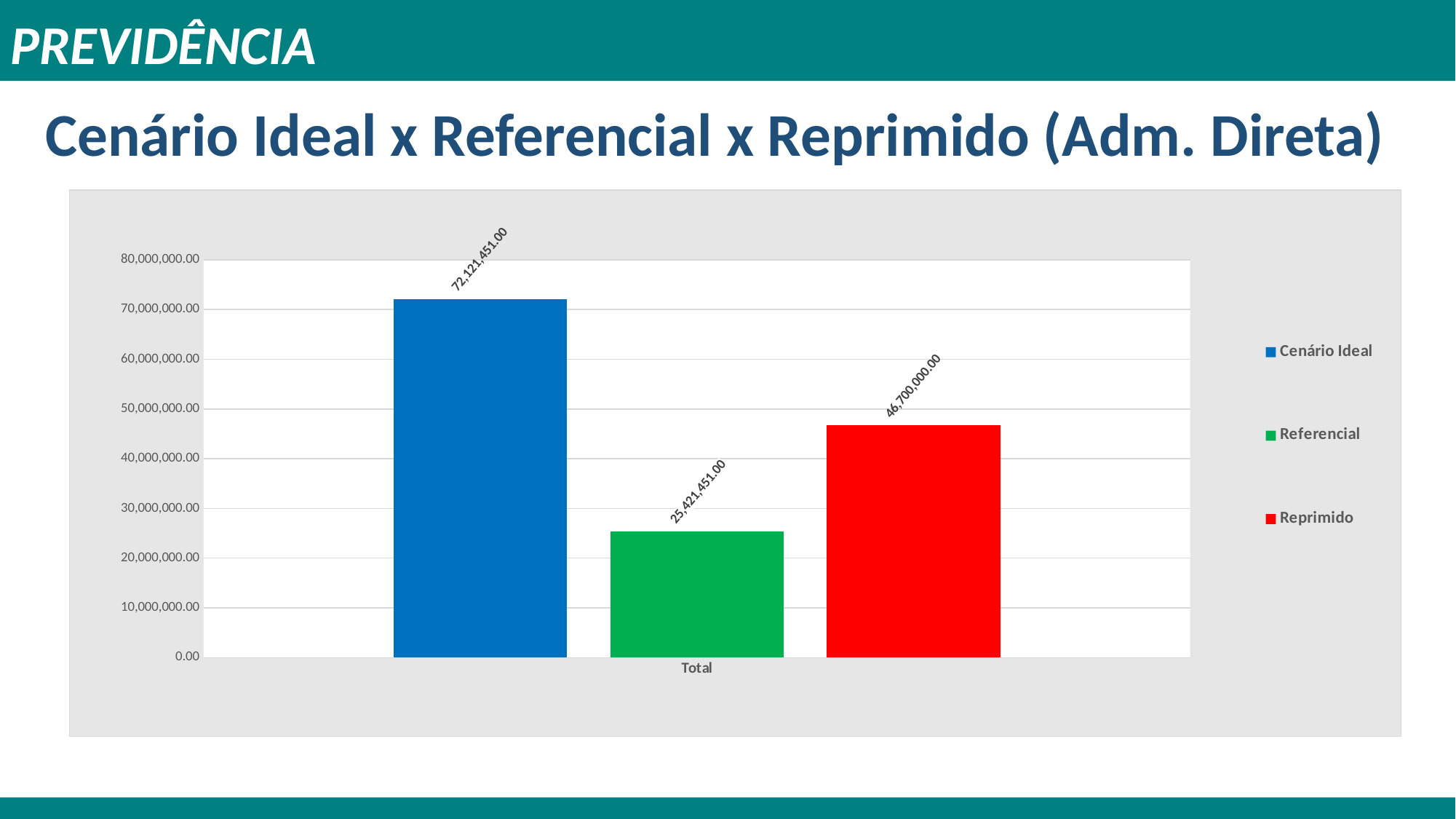

PREVIDÊNCIA
# Cenário Ideal x Referencial x Reprimido (Adm. Direta)

### Chart

| Category | Cenário Ideal | Referencial | Reprimido |
|---|---|---|---|
| Total | 72121451.0 | 25421451.0 | 46700000.0 |